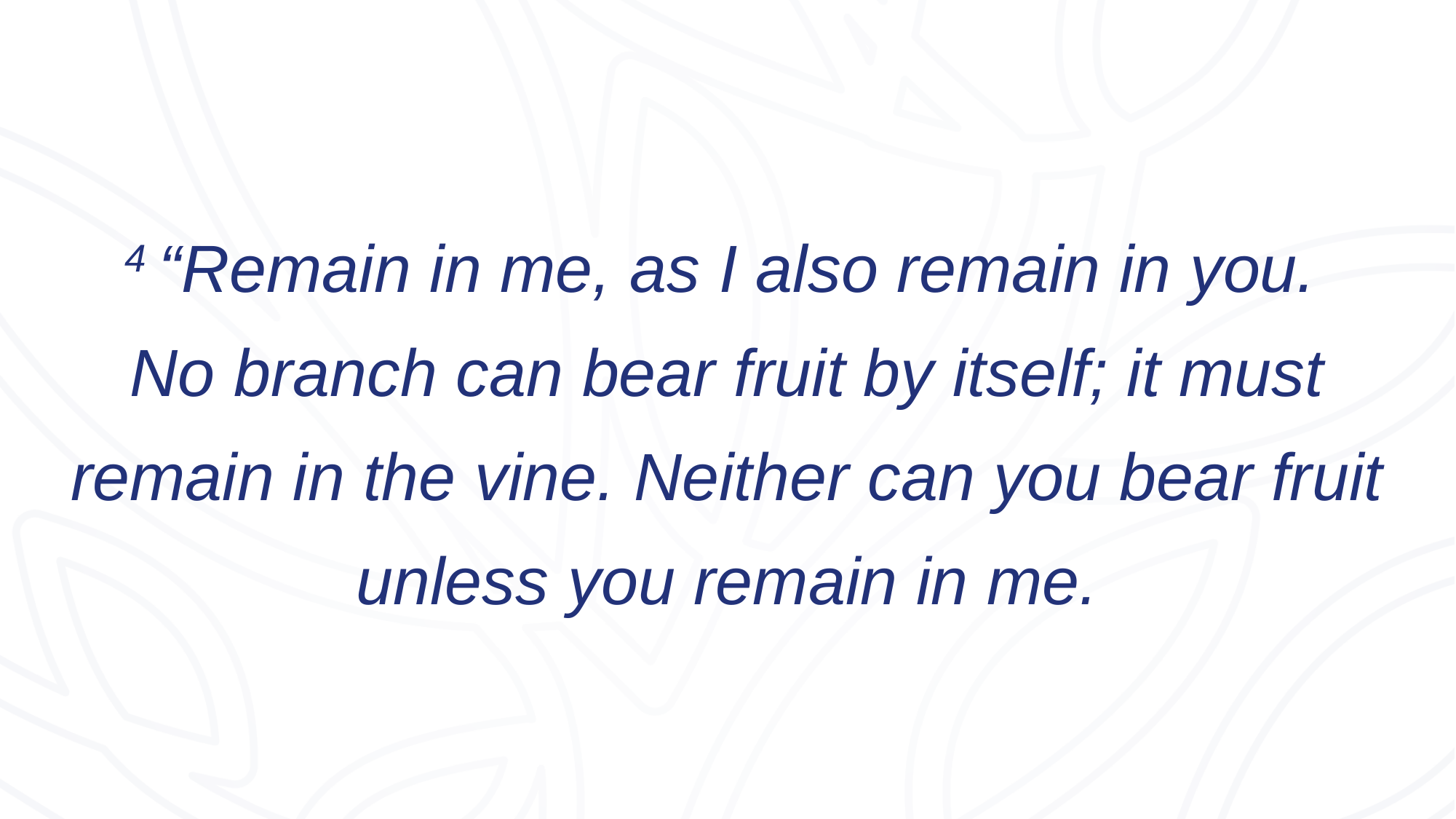

# 4 “Remain in me, as I also remain in you.  No branch can bear fruit by itself; it must remain in the vine. Neither can you bear fruit unless you remain in me.